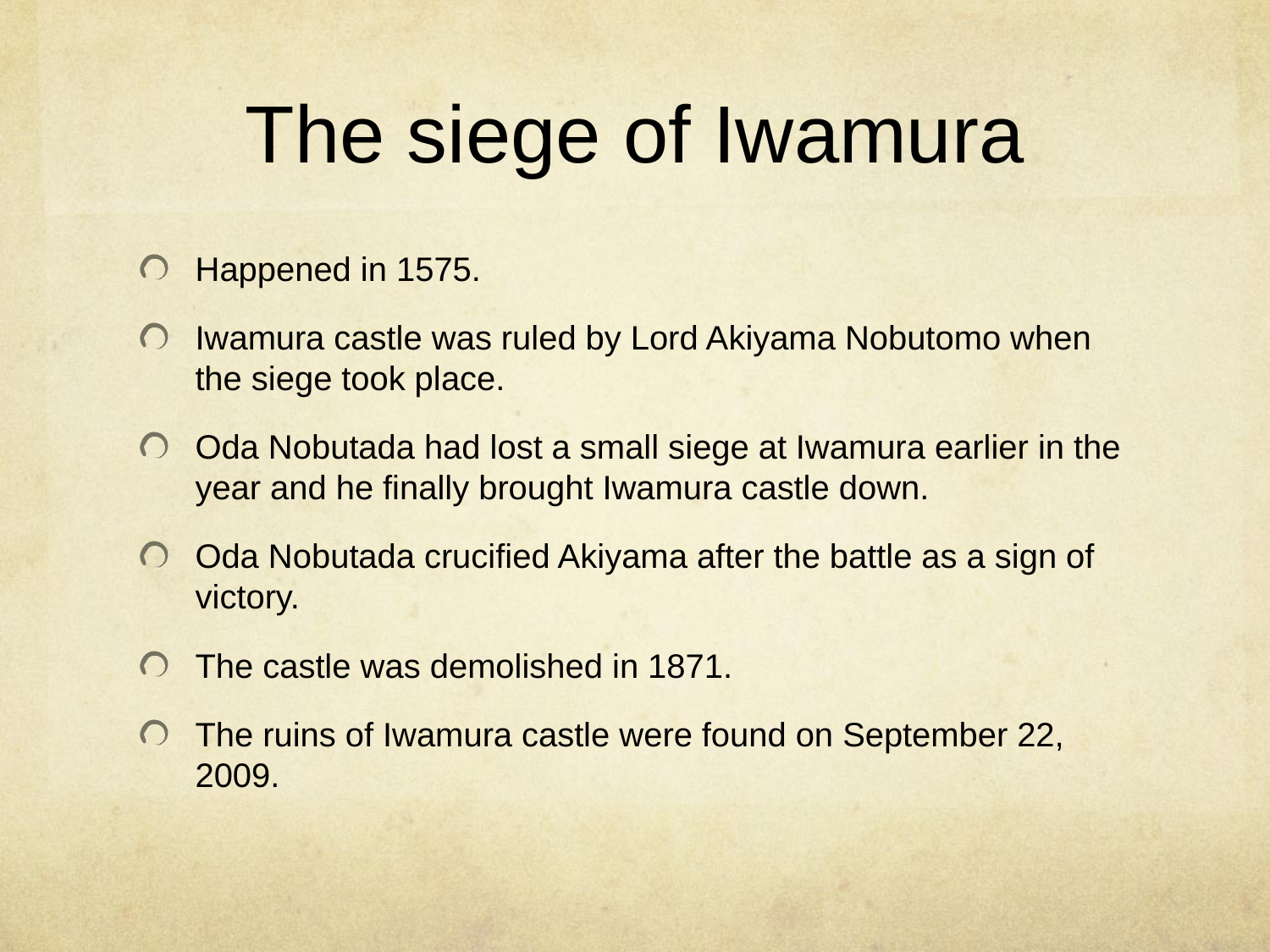

# The siege of Iwamura
Happened in 1575.
Iwamura castle was ruled by Lord Akiyama Nobutomo when the siege took place.
Oda Nobutada had lost a small siege at Iwamura earlier in the year and he finally brought Iwamura castle down.
Oda Nobutada crucified Akiyama after the battle as a sign of victory.
The castle was demolished in 1871.
The ruins of Iwamura castle were found on September 22, 2009.